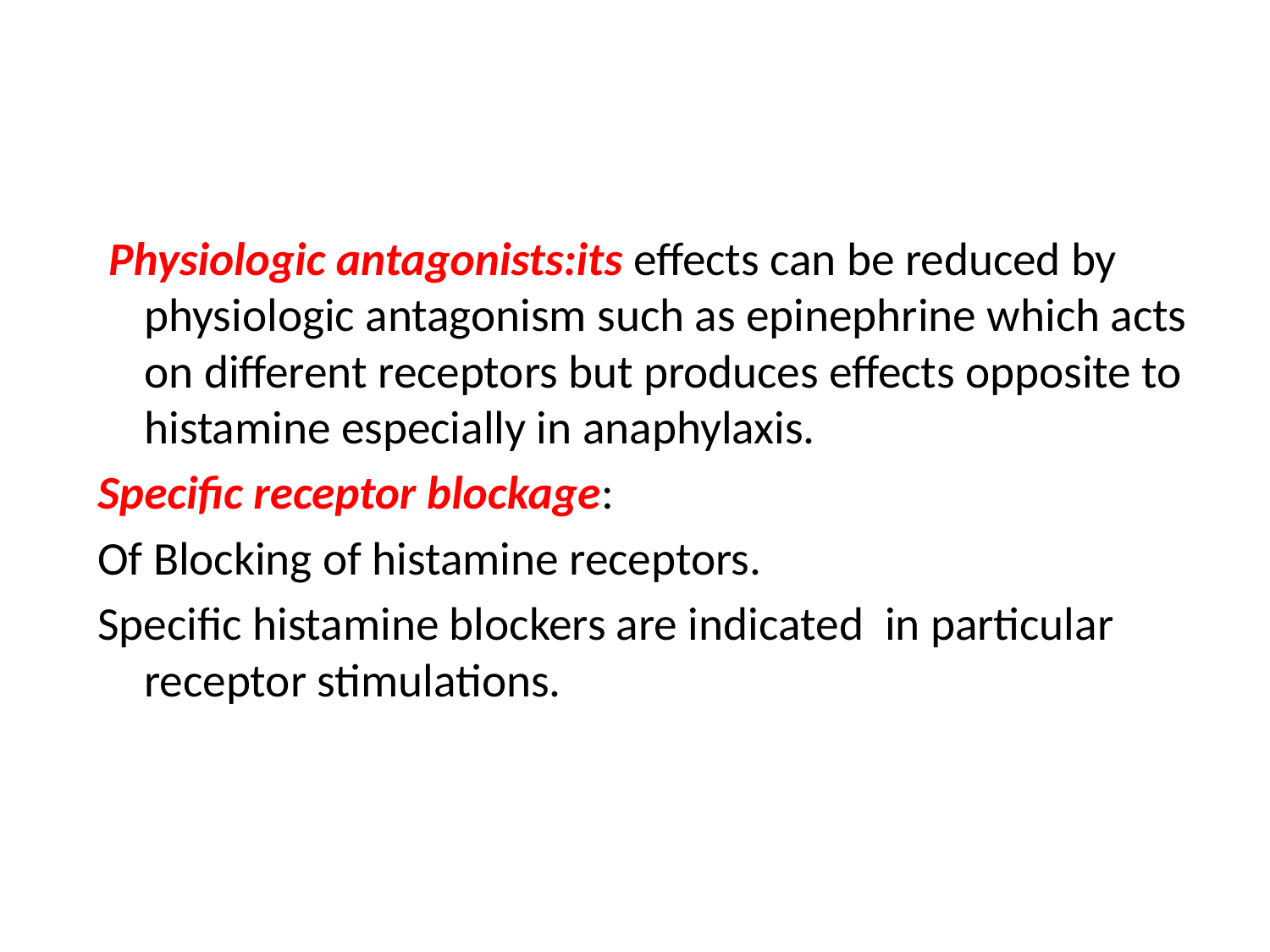

#
 Physiologic antagonists:its effects can be reduced by physiologic antagonism such as epinephrine which acts on different receptors but produces effects opposite to histamine especially in anaphylaxis.
Specific receptor blockage:
Of Blocking of histamine receptors.
Specific histamine blockers are indicated  in particular receptor stimulations.